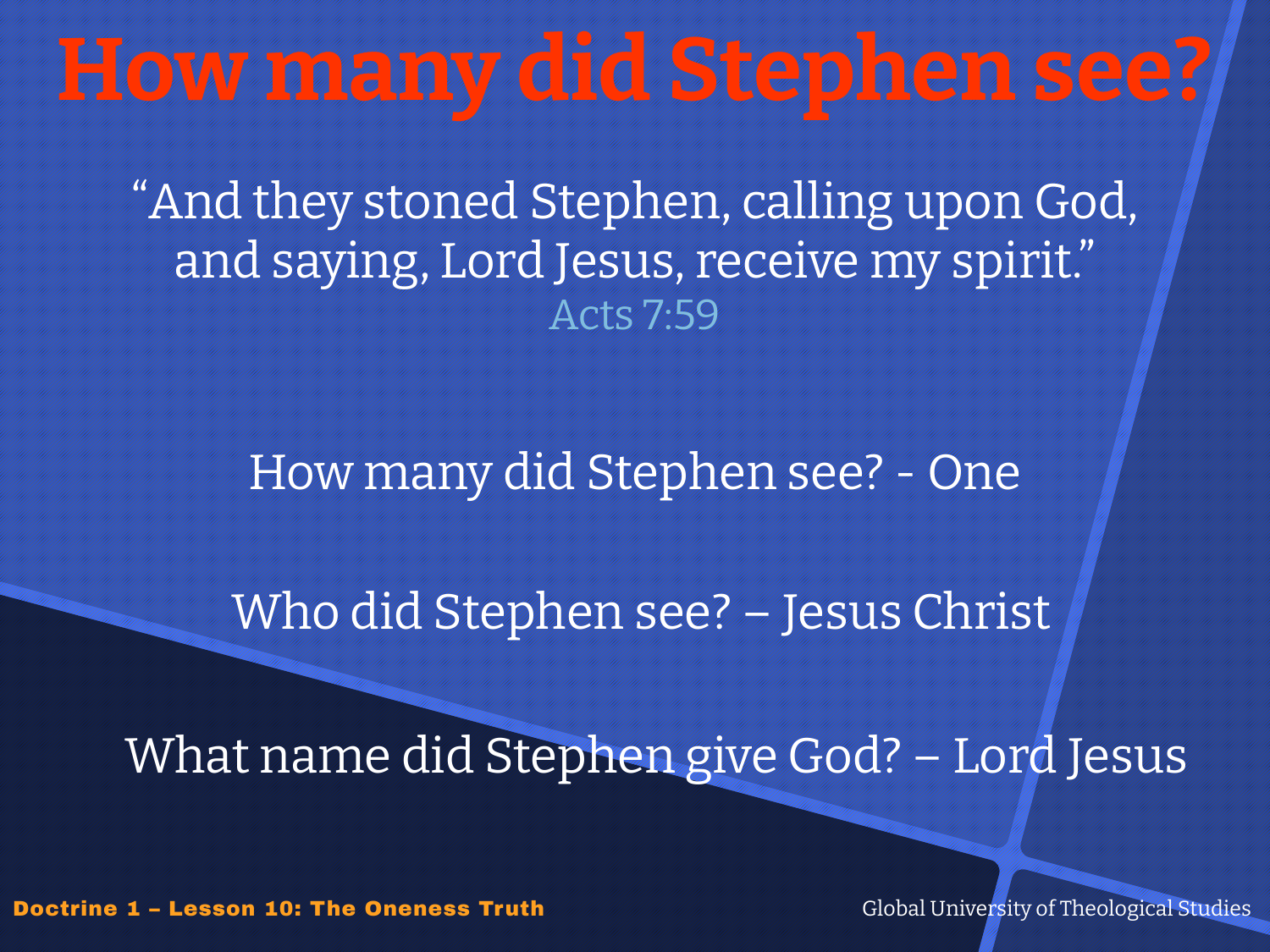

How many did Stephen see?
“And they stoned Stephen, calling upon God, and saying, Lord Jesus, receive my spirit.”
Acts 7:59
How many did Stephen see? - One
Who did Stephen see? – Jesus Christ
What name did Stephen give God? – Lord Jesus
Doctrine 1 – Lesson 10: The Oneness Truth                                        Global University of Theological Studies